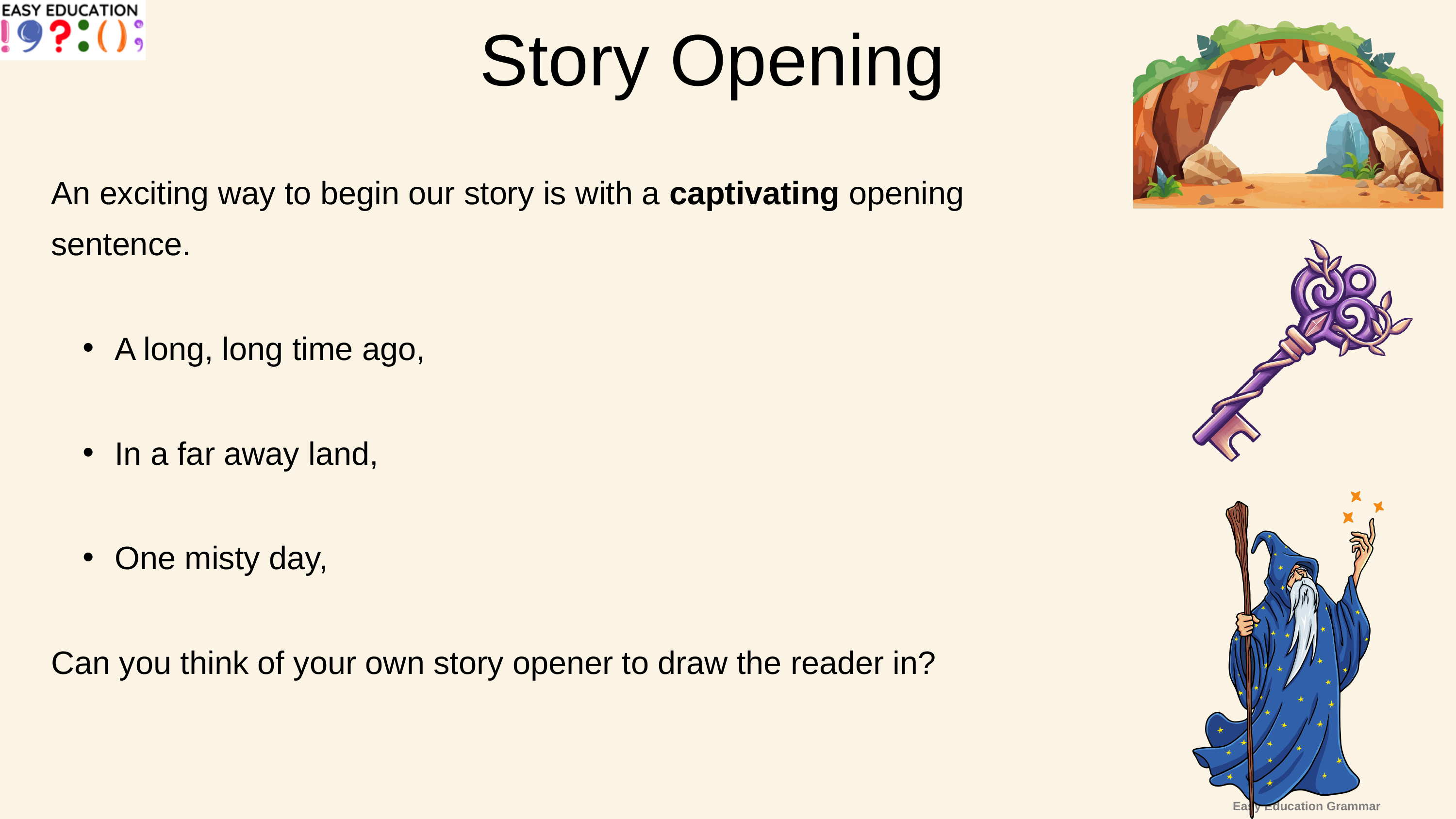

Story Opening

An exciting way to begin our story is with a captivating opening sentence.

A long, long time ago,

In a far away land,

One misty day,

Can you think of your own story opener to draw the reader in?